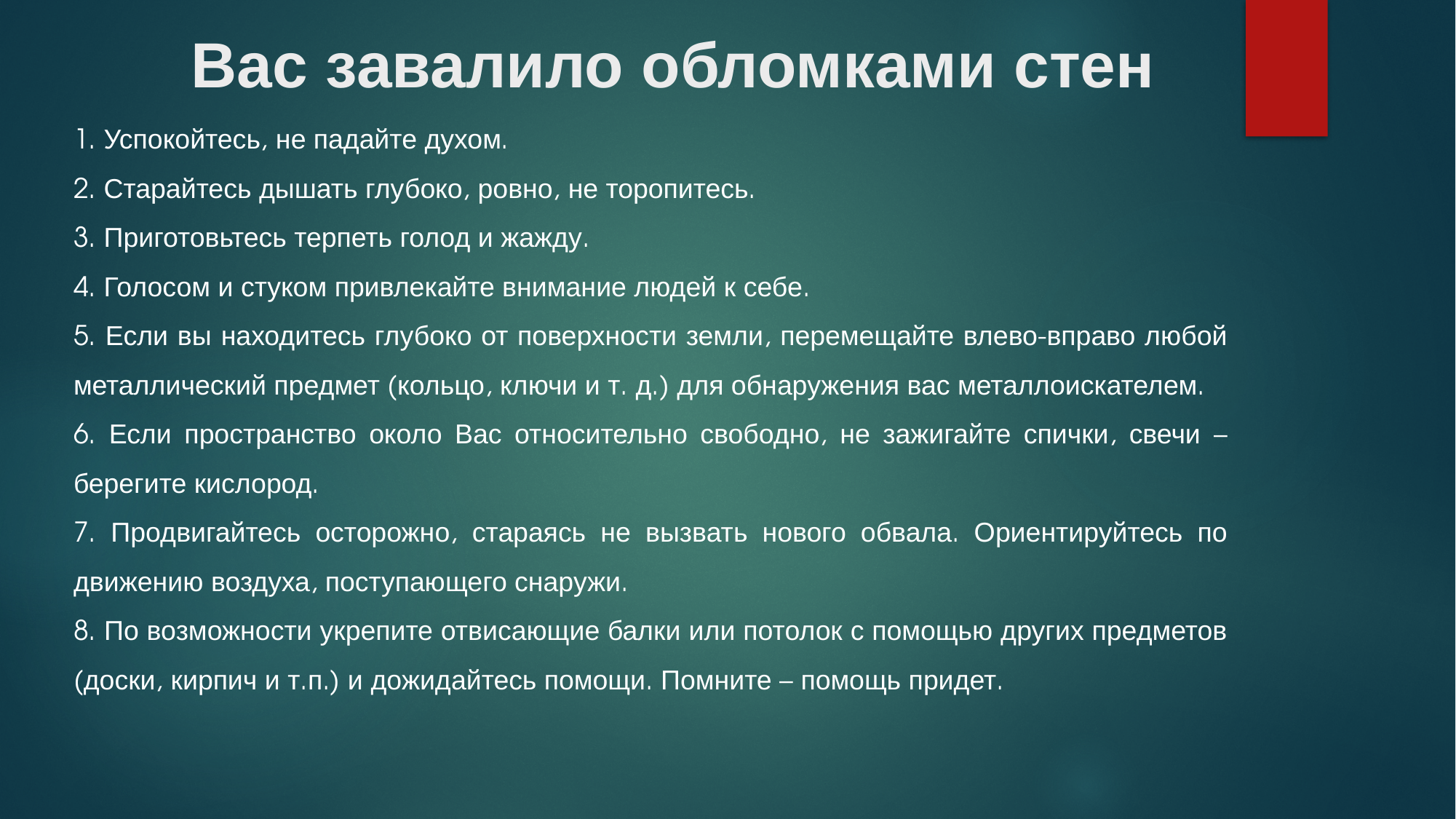

# Вас завалило обломками стен
1. Успокойтесь, не падайте духом.
2. Старайтесь дышать глубоко, ровно, не торопитесь.
3. Приготовьтесь терпеть голод и жажду.
4. Голосом и стуком привлекайте внимание людей к себе.
5. Если вы находитесь глубоко от поверхности земли, перемещайте влево-вправо любой металлический предмет (кольцо, ключи и т. д.) для обнаружения вас металлоискателем.
6. Если пространство около Вас относительно свободно, не зажигайте спички, свечи – берегите кислород.
7. Продвигайтесь осторожно, стараясь не вызвать нового обвала. Ориентируйтесь по движению воздуха, поступающего снаружи.
8. По возможности укрепите отвисающие балки или потолок с помощью других предметов (доски, кирпич и т.п.) и дожидайтесь помощи. Помните – помощь придет.